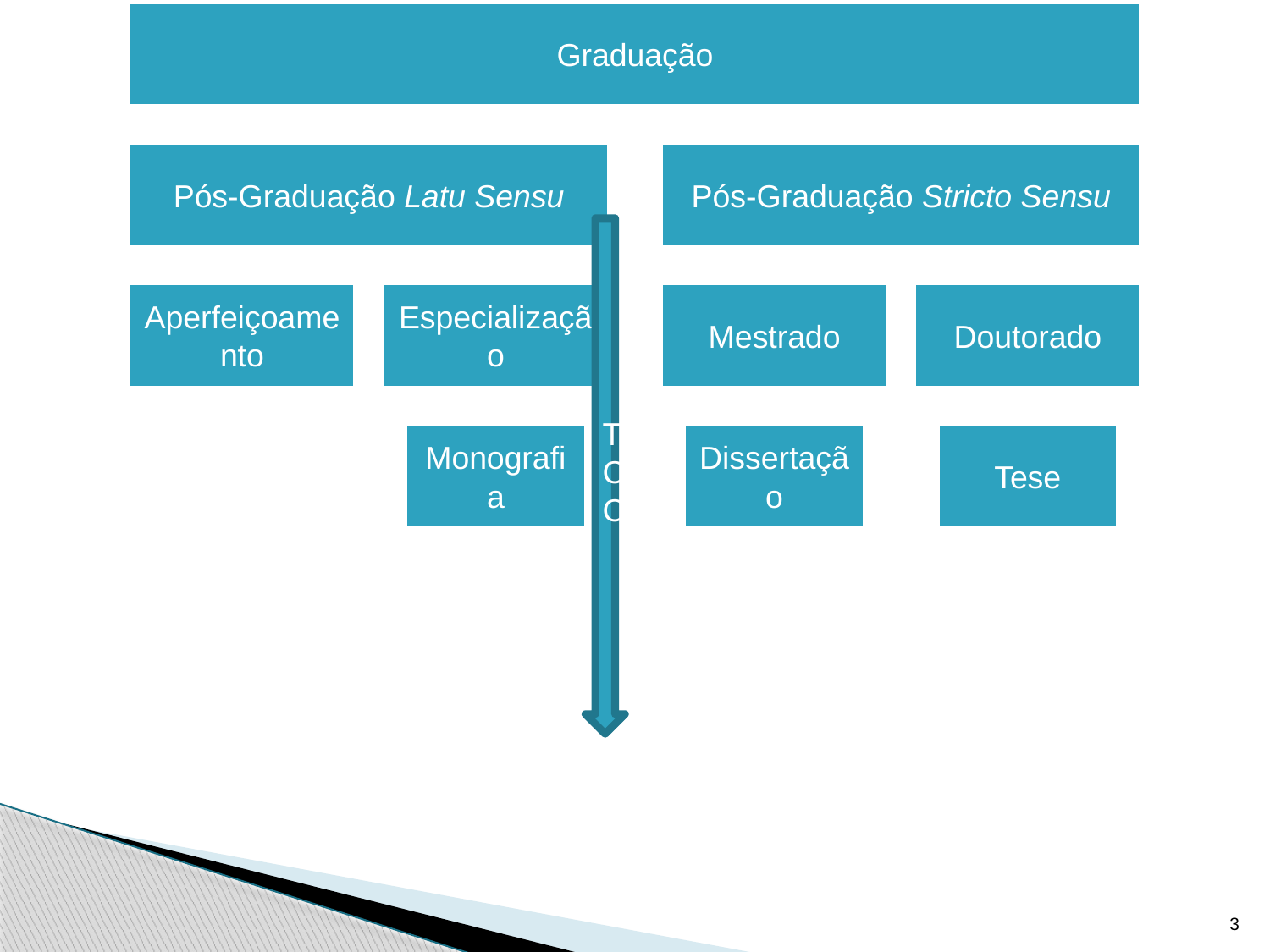

Graduação
Pós-Graduação Latu Sensu
Pós-Graduação Stricto Sensu
Aperfeiçoamento
Especialização
Mestrado
Doutorado
Dissertação
Tese
Monografia
TCC
3